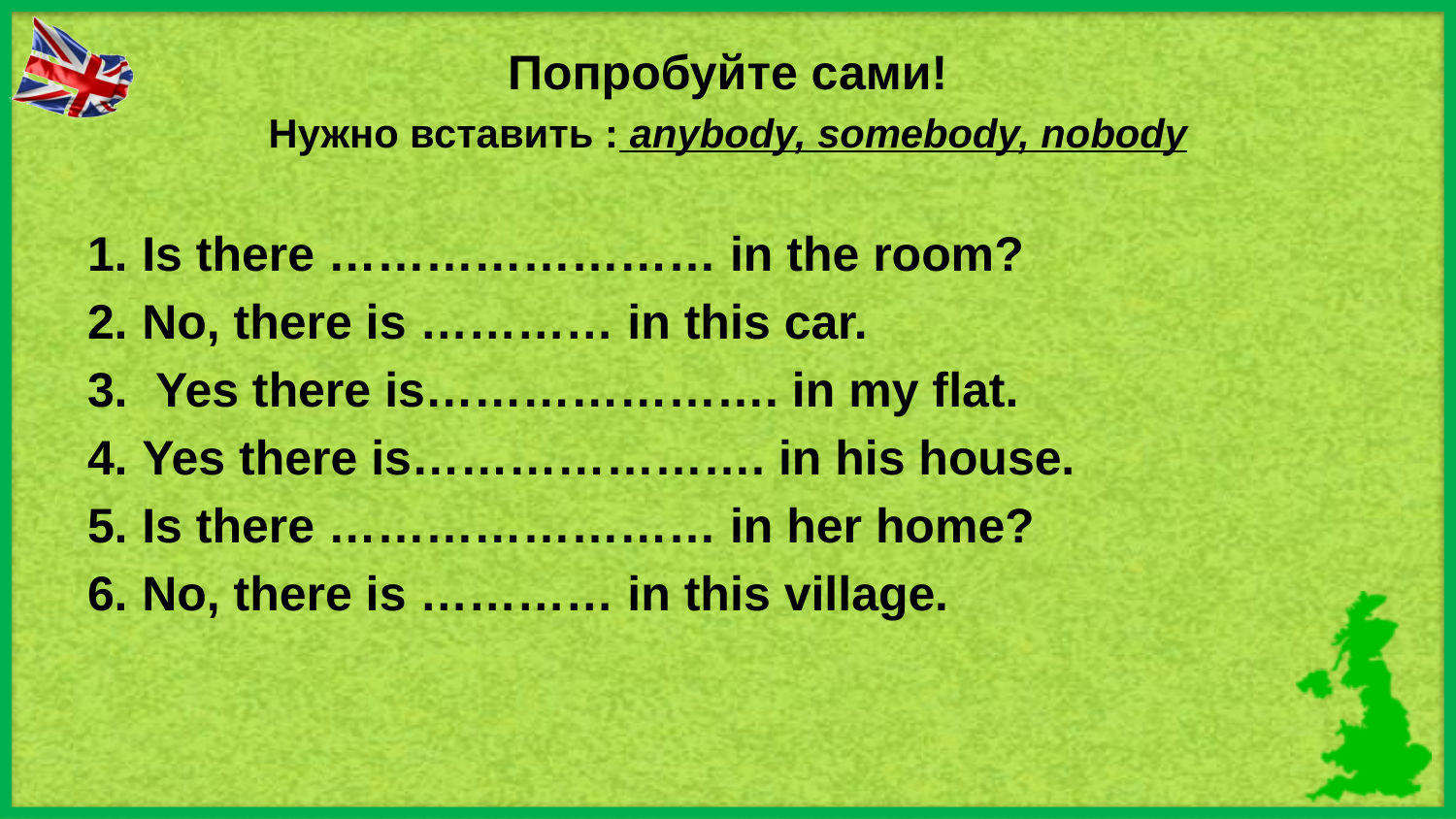

Попробуйте сами!
Нужно вставить : anybody, somebody, nobody

Is there …………………… in the room?
No, there is ………… in this car.
 Yes there is…………………. in my flat.
Yes there is…………………. in his house.
Is there …………………… in her home?
No, there is ………… in this village.